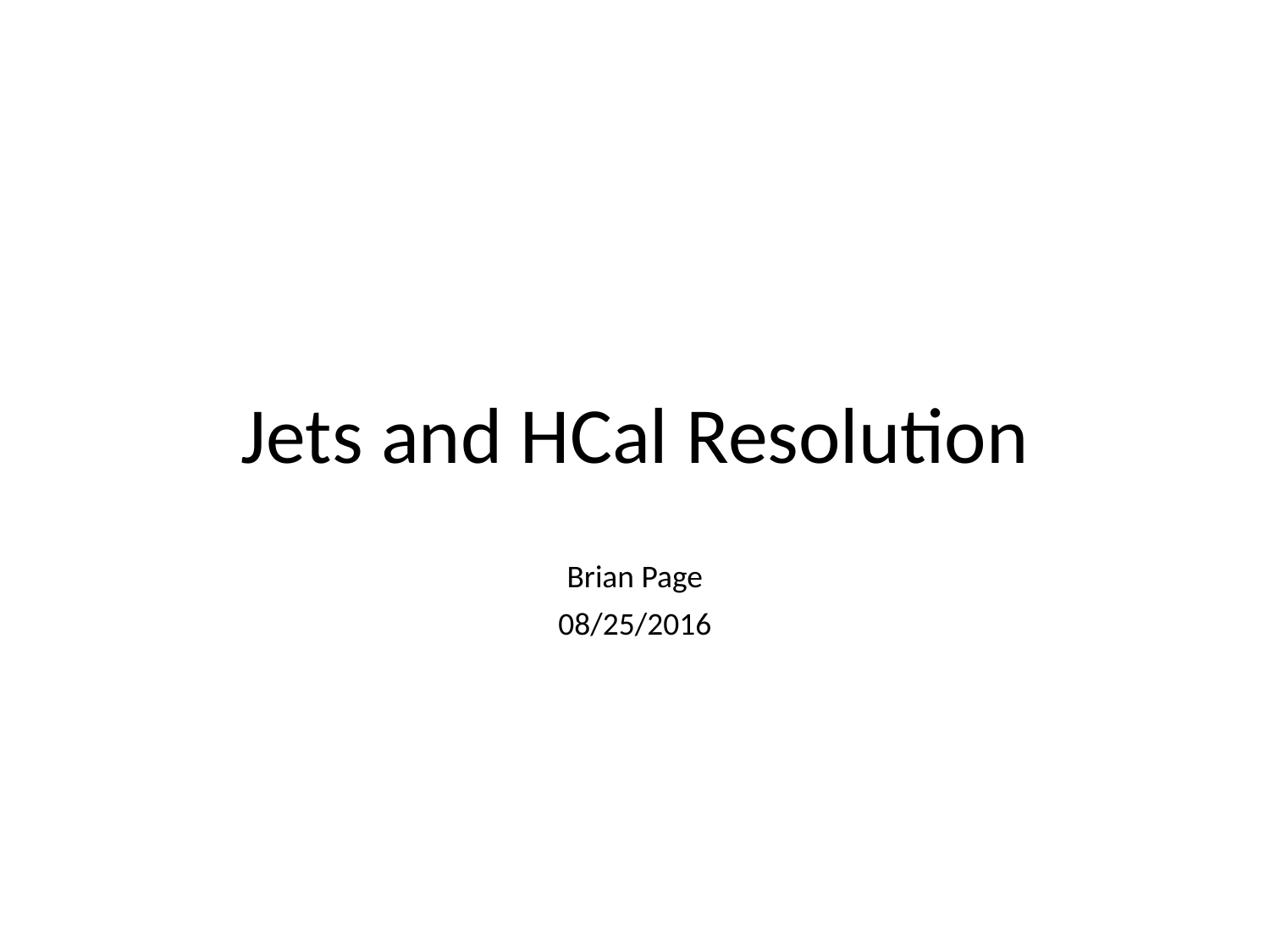

# Jets and HCal Resolution
Brian Page
08/25/2016